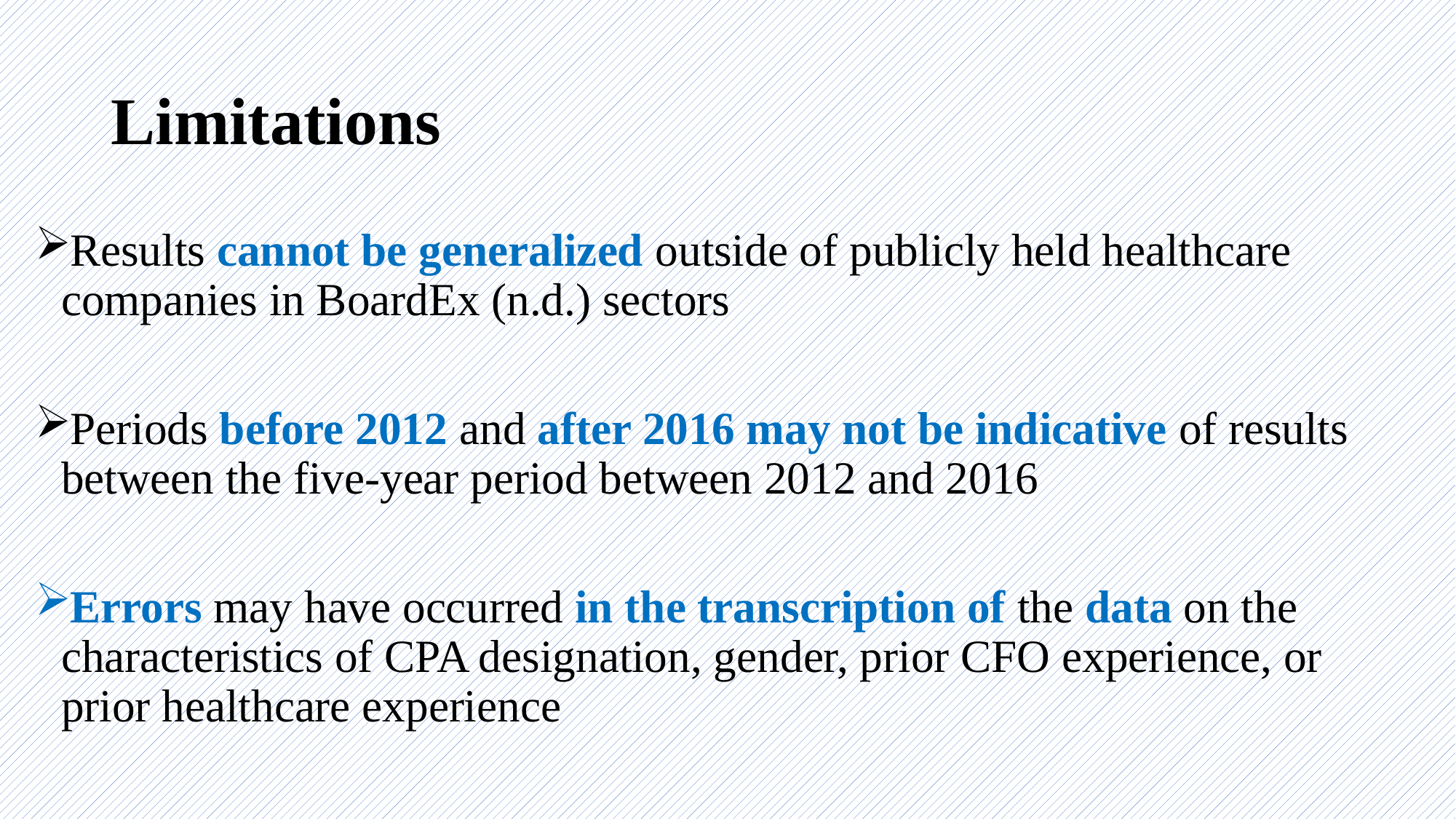

# Limitations
Results cannot be generalized outside of publicly held healthcare companies in BoardEx (n.d.) sectors

Periods before 2012 and after 2016 may not be indicative of results between the five-year period between 2012 and 2016

Errors may have occurred in the transcription of the data on the characteristics of CPA designation, gender, prior CFO experience, or prior healthcare experience